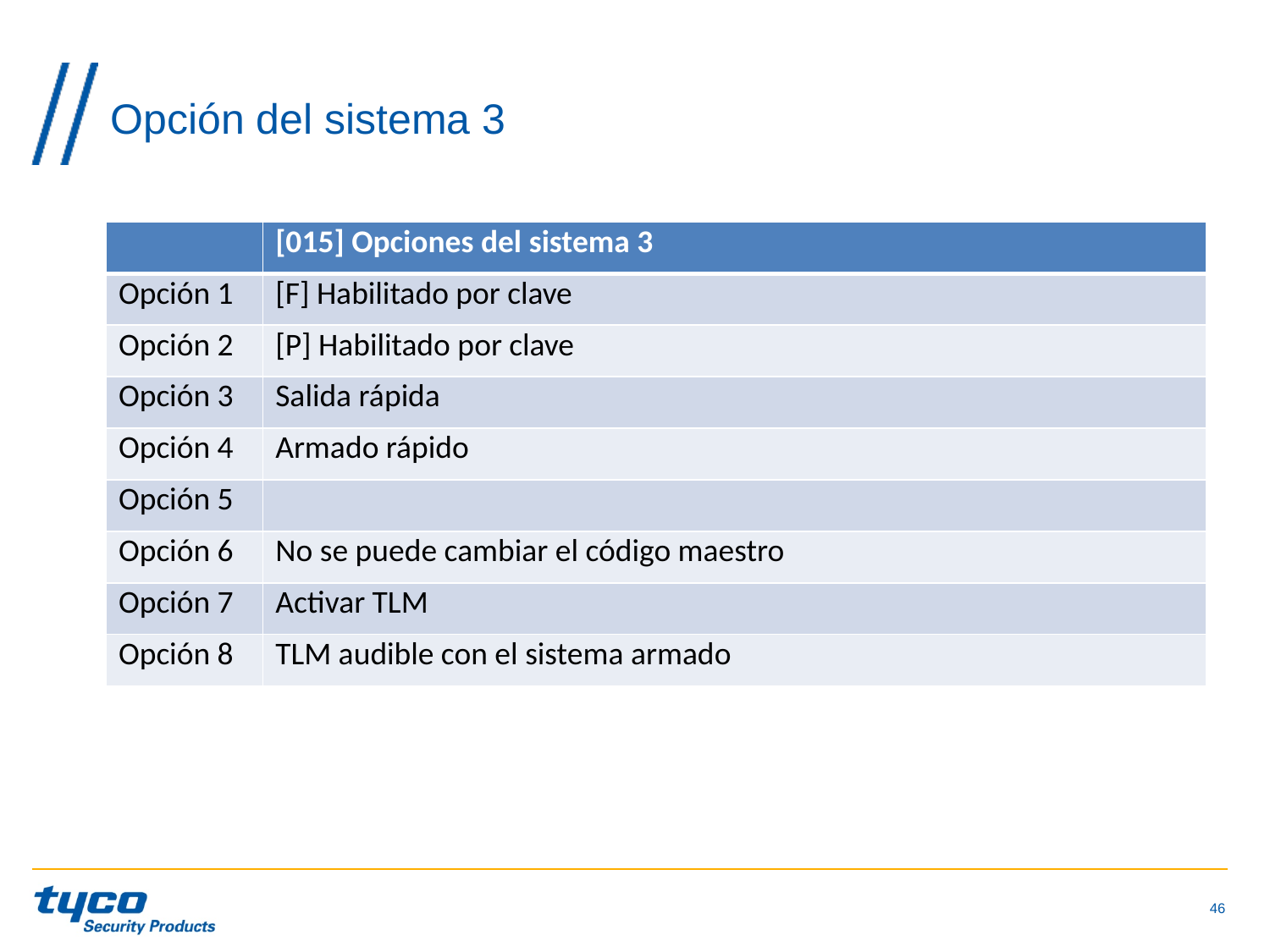

# Opción del sistema 3
|  | [015] Opciones del sistema 3 |
| --- | --- |
| Opción 1 | [F] Habilitado por clave |
| Opción 2 | [P] Habilitado por clave |
| Opción 3 | Salida rápida |
| Opción 4 | Armado rápido |
| Opción 5 |  |
| Opción 6 | No se puede cambiar el código maestro |
| Opción 7 | Activar TLM |
| Opción 8 | TLM audible con el sistema armado |
46